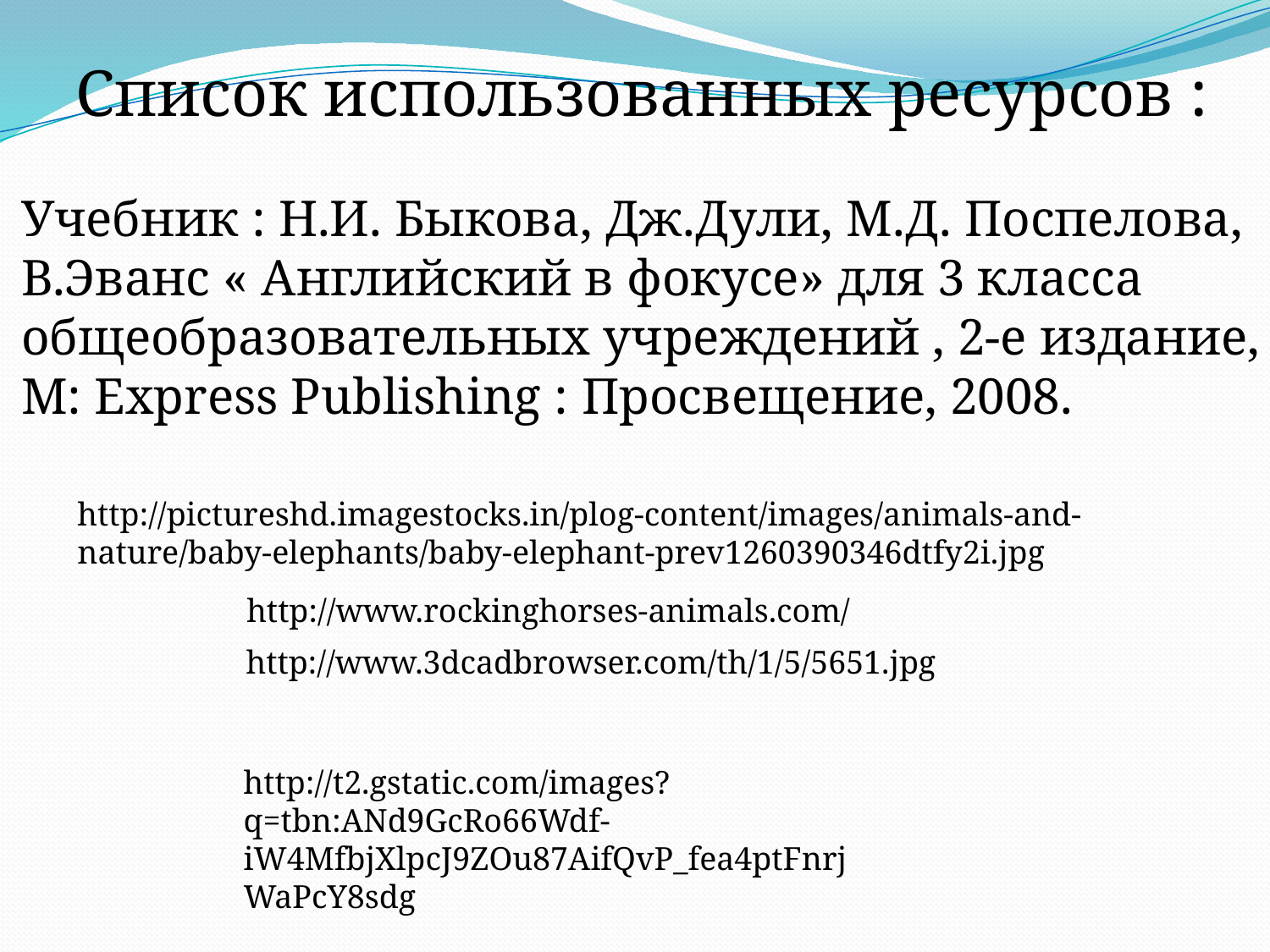

Список использованных ресурсов :
Учебник : Н.И. Быкова, Дж.Дули, М.Д. Поспелова, В.Эванс « Английский в фокусе» для 3 класса общеобразовательных учреждений , 2-е издание,
M: Express Publishing : Просвещение, 2008.
http://pictureshd.imagestocks.in/plog-content/images/animals-and-nature/baby-elephants/baby-elephant-prev1260390346dtfy2i.jpg
http://www.rockinghorses-animals.com/
http://www.3dcadbrowser.com/th/1/5/5651.jpg
http://t2.gstatic.com/images?q=tbn:ANd9GcRo66Wdf-iW4MfbjXlpcJ9ZOu87AifQvP_fea4ptFnrjWaPcY8sdg